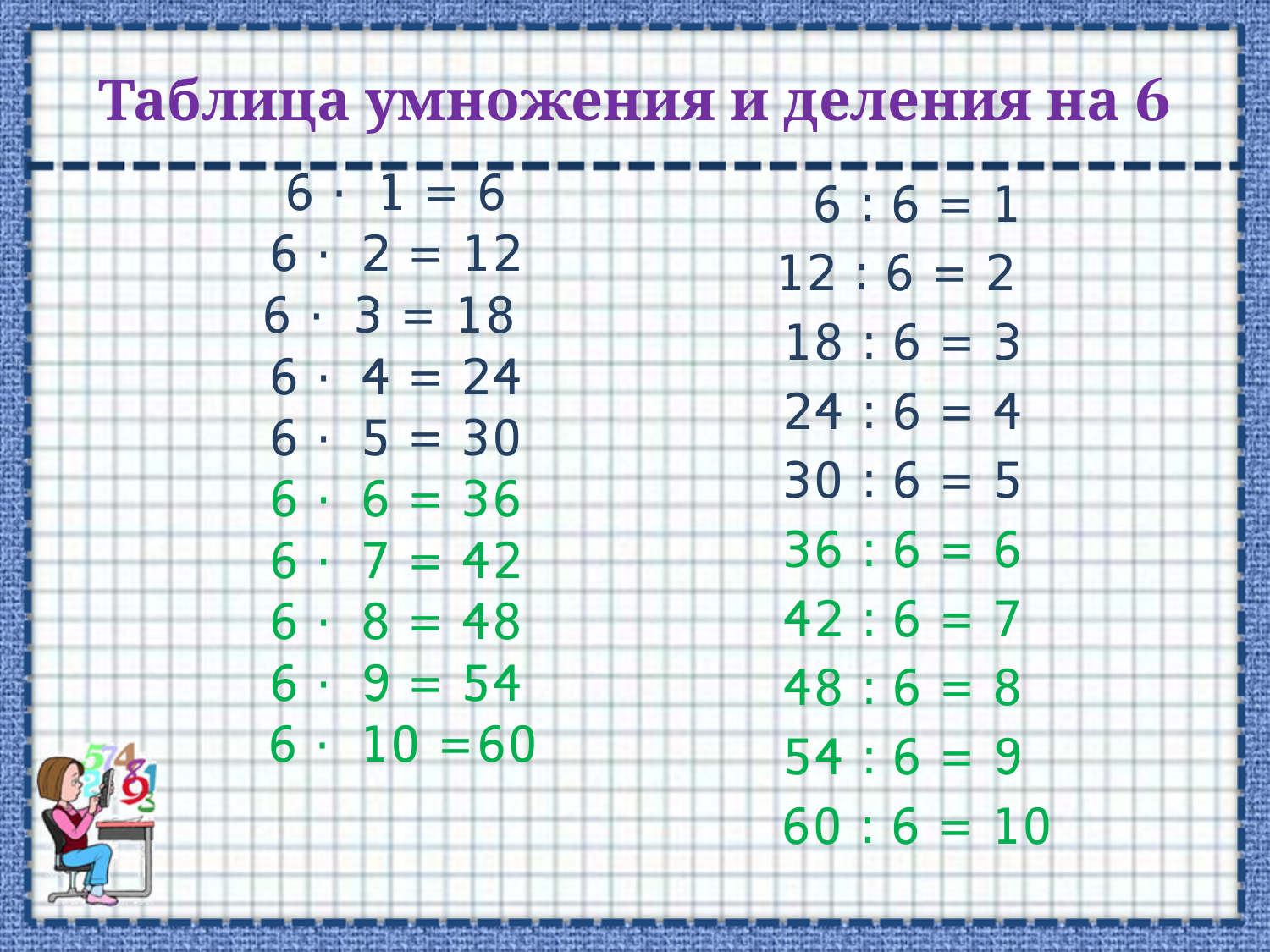

# Таблица умножения и деления на 6
| 6 ∙ 1 = 6 |
| --- |
| 6 ∙ 2 = 12 |
| 6 ∙ 3 = 18 |
| 6 ∙ 4 = 24 |
| 6 ∙ 5 = 30 |
| 6 ∙ 6 = 36 |
| 6 ∙ 7 = 42 |
| 6 ∙ 8 = 48 |
| 6 ∙ 9 = 54 |
| 6 ∙ 10 =60 |
  6 : 6 = 1
12 : 6 = 2
18 : 6 = 3
24 : 6 = 4
30 : 6 = 5
36 : 6 = 6
42 : 6 = 7
48 : 6 = 8
54 : 6 = 9
  60 : 6 = 10